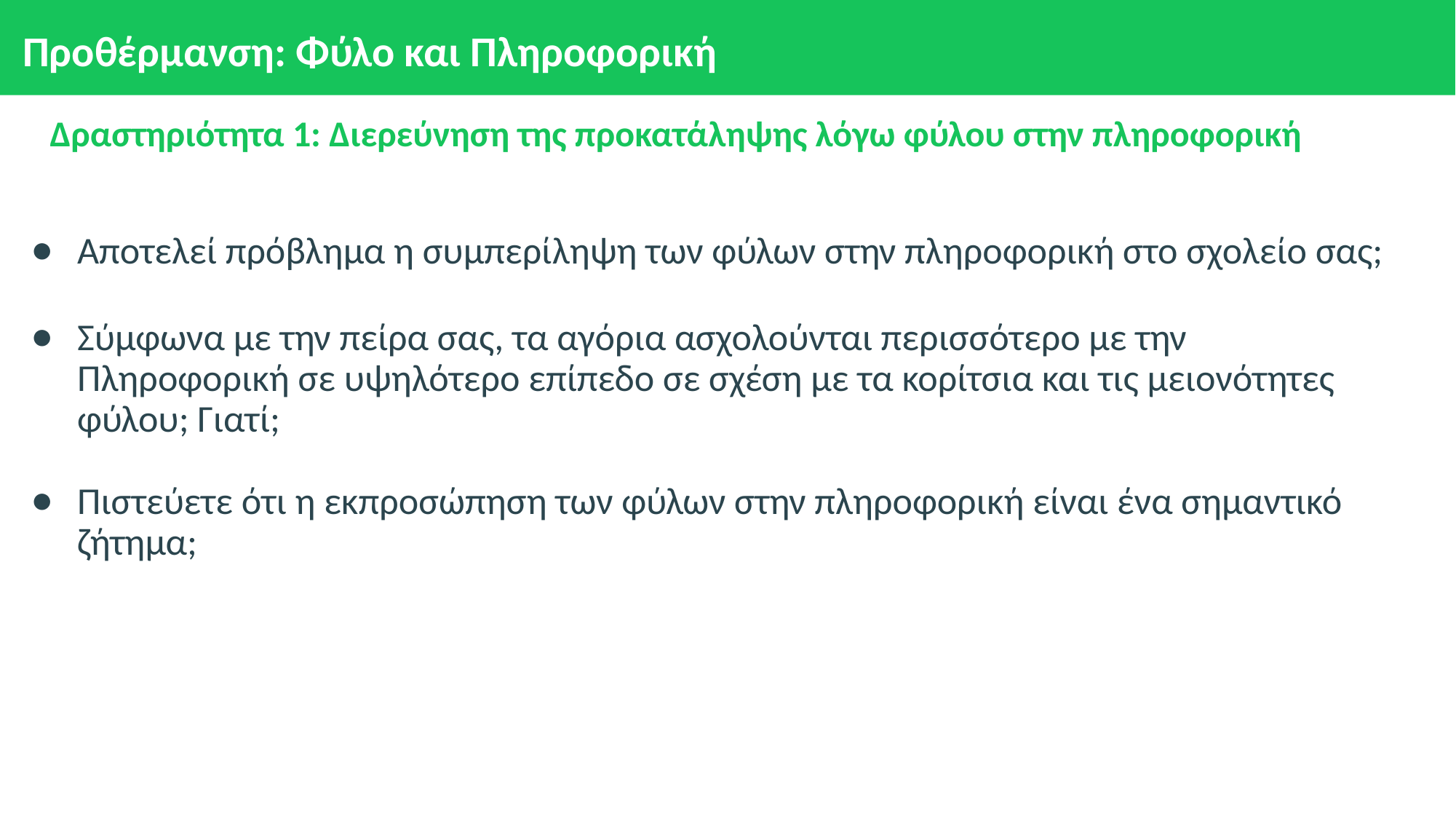

# Προθέρμανση: Φύλο και Πληροφορική
Δραστηριότητα 1: Διερεύνηση της προκατάληψης λόγω φύλου στην πληροφορική
Αποτελεί πρόβλημα η συμπερίληψη των φύλων στην πληροφορική στο σχολείο σας;
Σύμφωνα με την πείρα σας, τα αγόρια ασχολούνται περισσότερο με την Πληροφορική σε υψηλότερο επίπεδο σε σχέση με τα κορίτσια και τις μειονότητες φύλου; Γιατί;
Πιστεύετε ότι η εκπροσώπηση των φύλων στην πληροφορική είναι ένα σημαντικό ζήτημα;